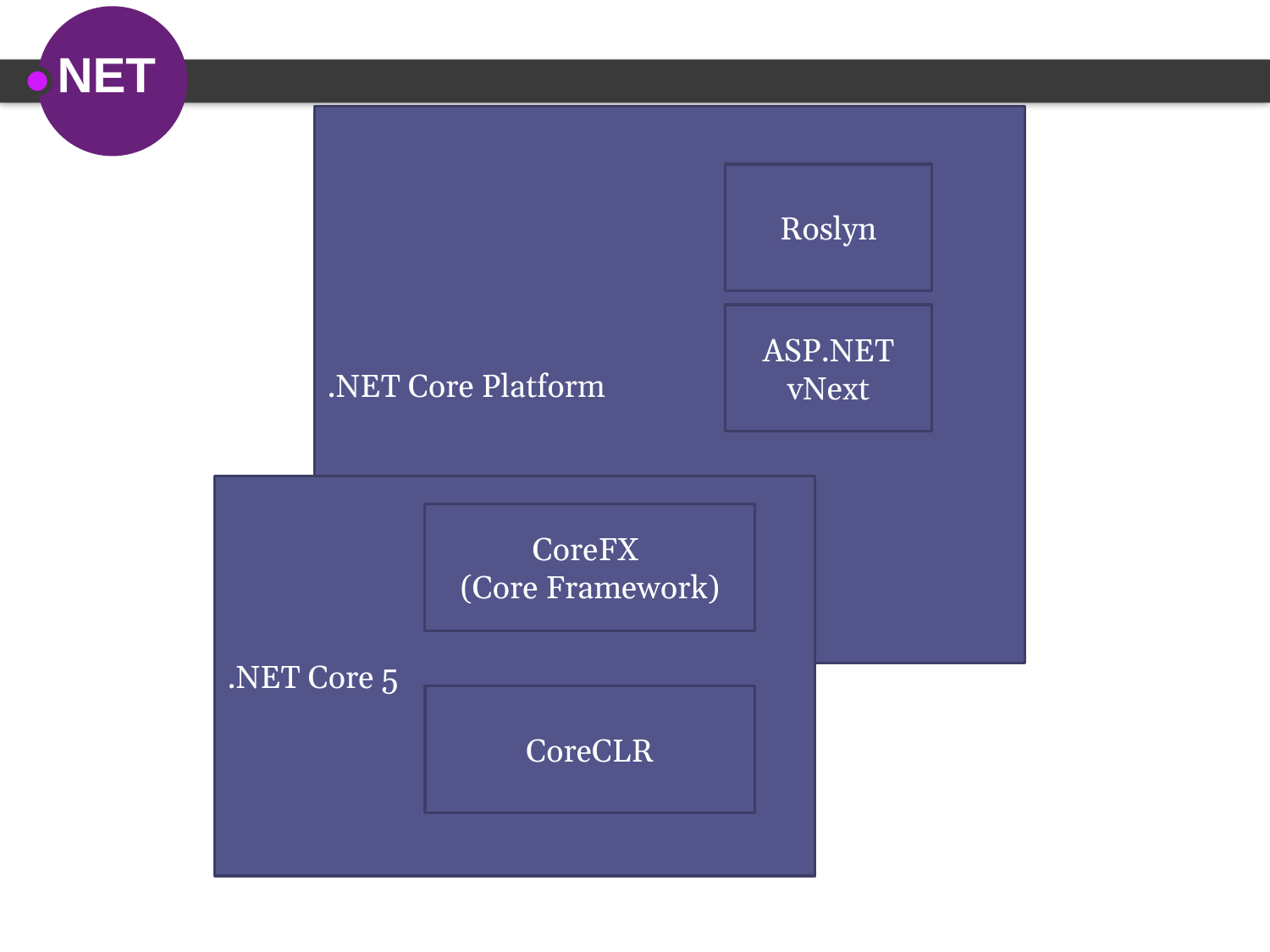

.NET Core Platform
Roslyn
ASP.NET vNext
.NET Core 5
CoreFX
(Core Framework)
CoreCLR